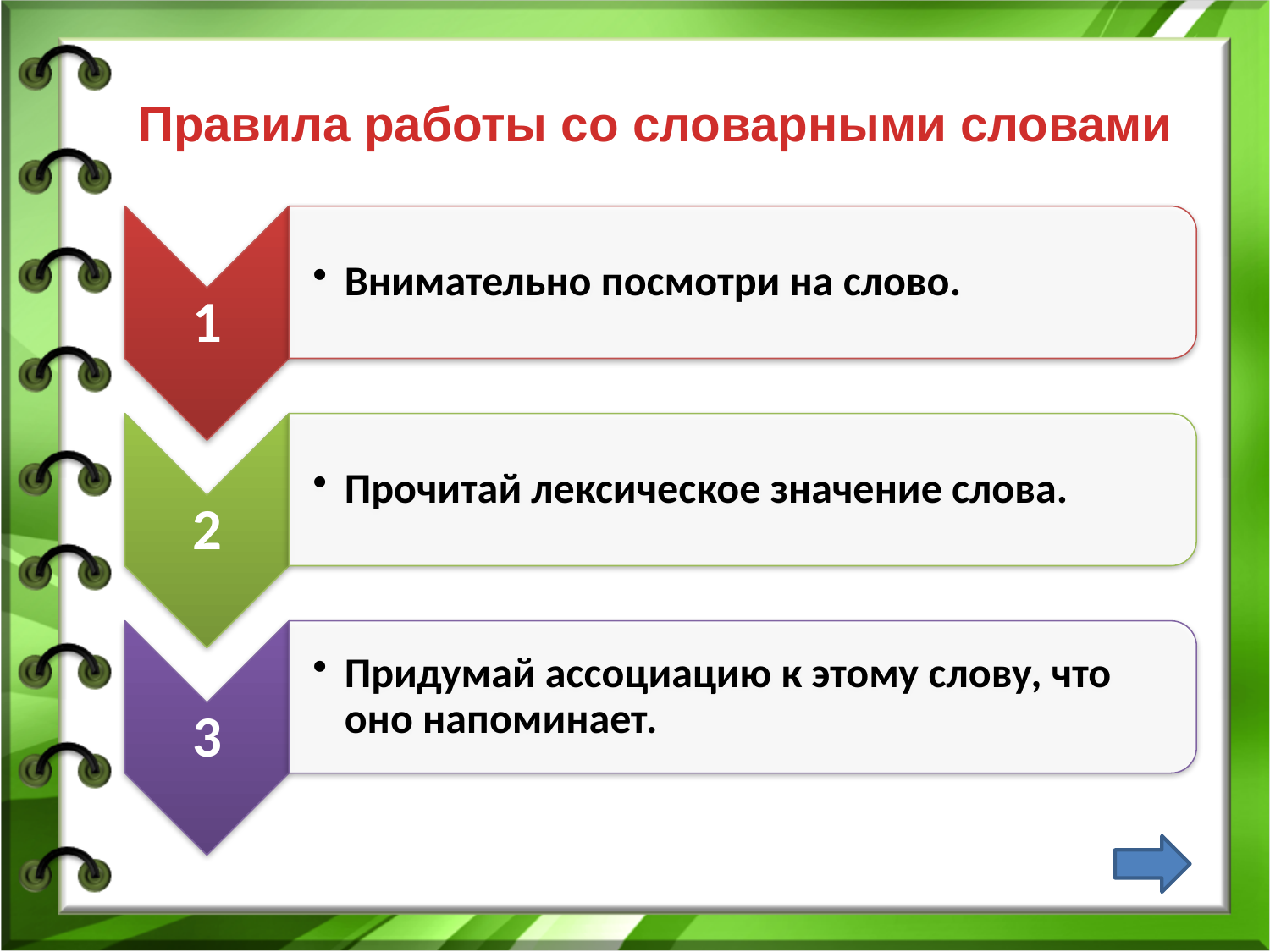

Правила работы со словарными словами
1
Внимательно посмотри на слово.
2
Прочитай лексическое значение слова.
3
Придумай ассоциацию к этому слову, что оно напоминает.